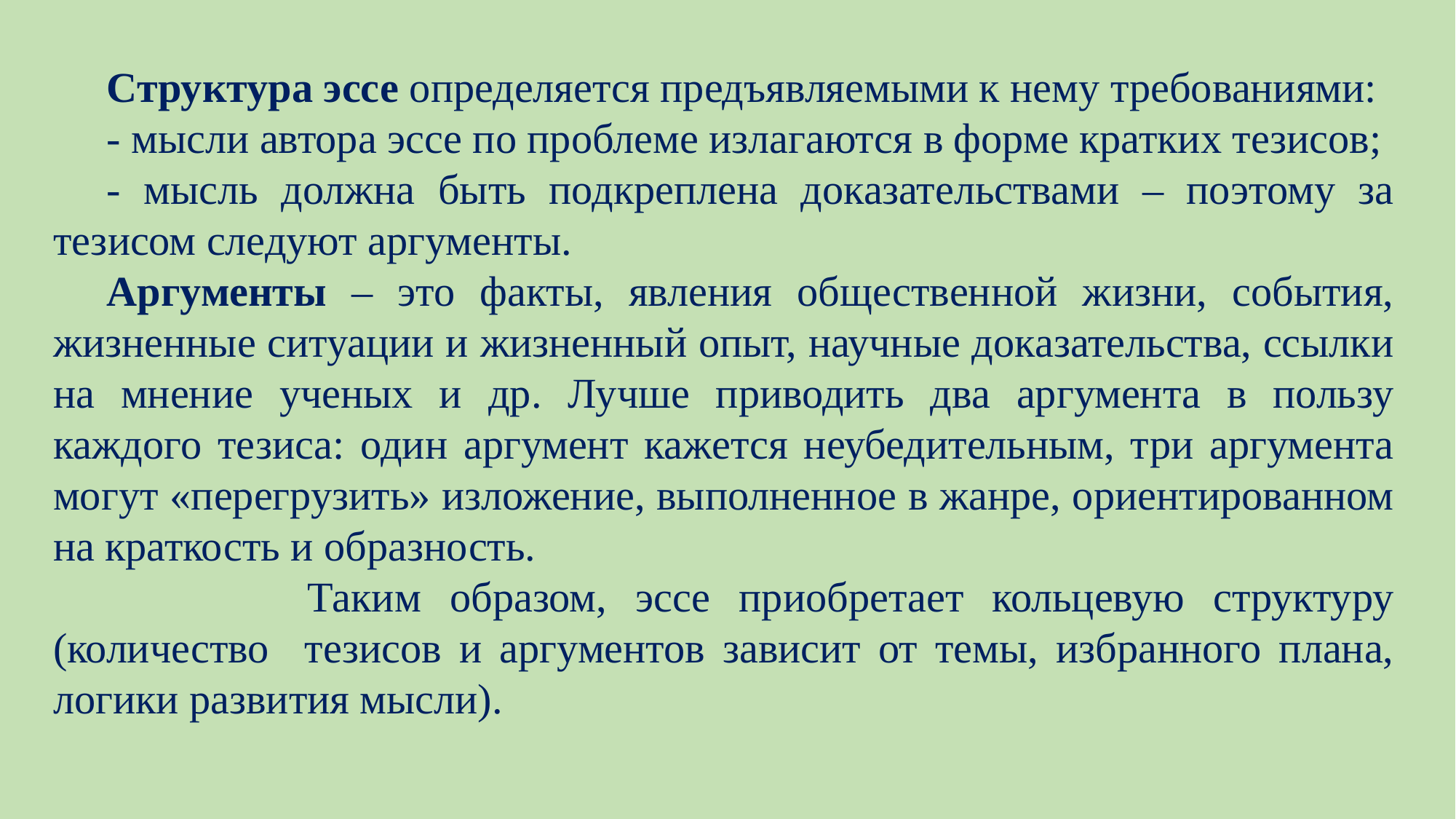

Структура эссе определяется предъявляемыми к нему требованиями:
- мысли автора эссе по проблеме излагаются в форме кратких тезисов;
- мысль должна быть подкреплена доказательствами – поэтому за тезисом следуют аргументы.
Аргументы – это факты, явления общественной жизни, события, жизненные ситуации и жизненный опыт, научные доказательства, ссылки на мнение ученых и др. Лучше приводить два аргумента в пользу каждого тезиса: один аргумент кажется неубедительным, три аргумента могут «перегрузить» изложение, выполненное в жанре, ориентированном на краткость и образность.
       Таким образом, эссе приобретает кольцевую структуру (количество  тезисов и аргументов зависит от темы, избранного плана, логики развития мысли).